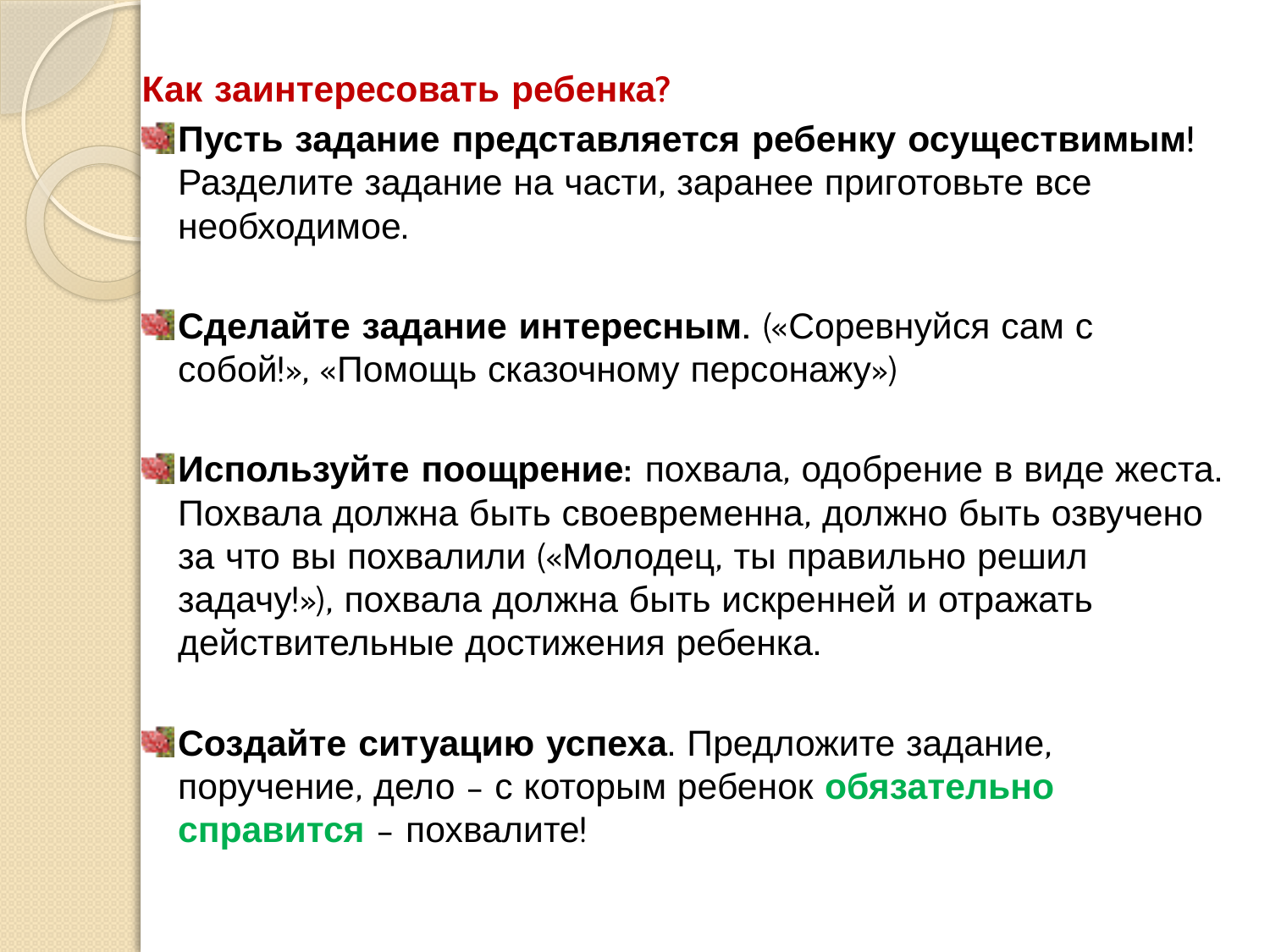

Как заинтересовать ребенка?
Пусть задание представляется ребенку осуществимым! Разделите задание на части, заранее приготовьте все необходимое.

Сделайте задание интересным. («Соревнуйся сам с собой!», «Помощь сказочному персонажу»)

Используйте поощрение: похвала, одобрение в виде жеста. Похвала должна быть своевременна, должно быть озвучено за что вы похвалили («Молодец, ты правильно решил задачу!»), похвала должна быть искренней и отражать действительные достижения ребенка.

Создайте ситуацию успеха. Предложите задание, поручение, дело – с которым ребенок обязательно  справится – похвалите!